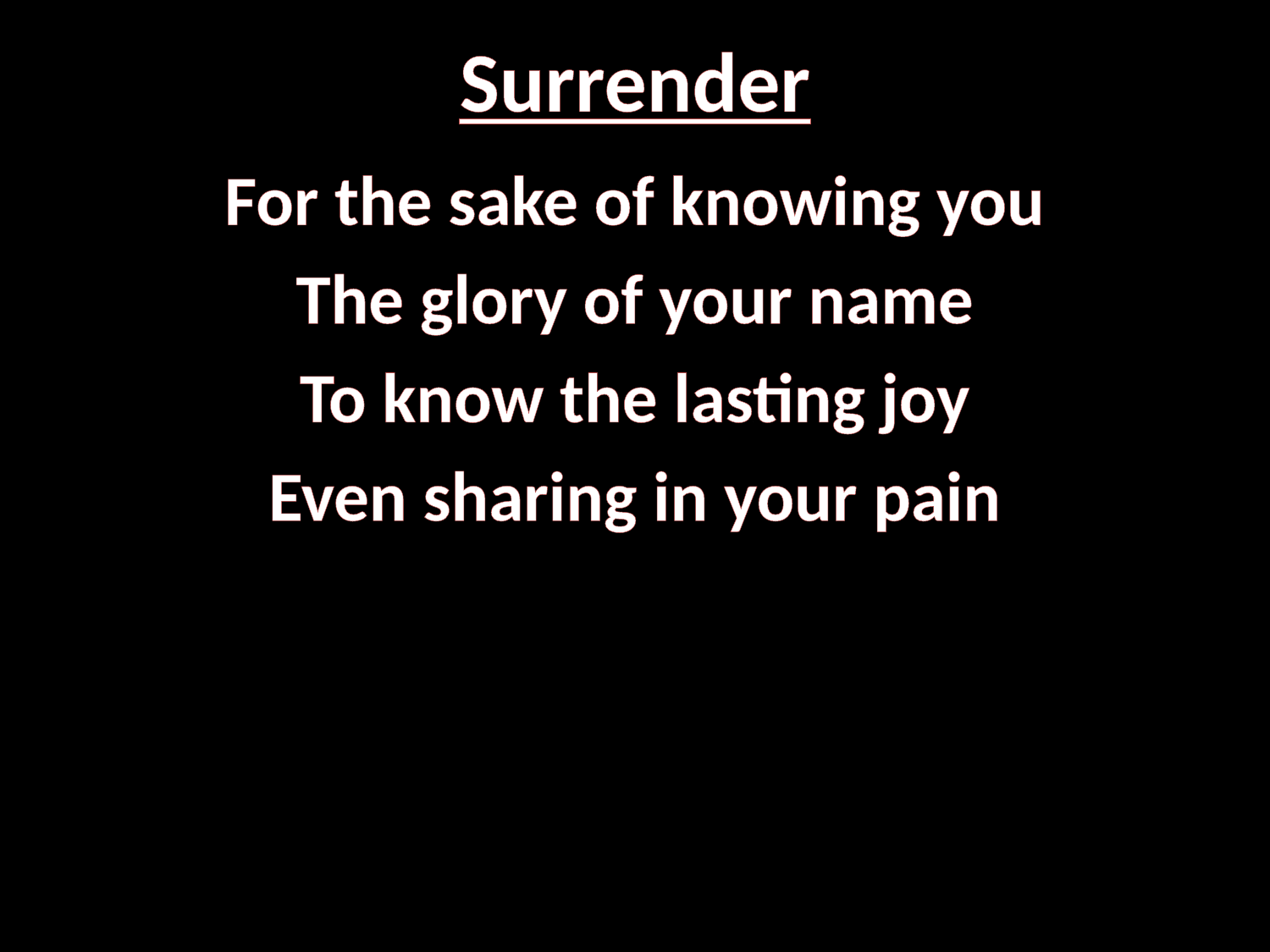

# Surrender
For the sake of knowing you
The glory of your name
To know the lasting joy
Even sharing in your pain